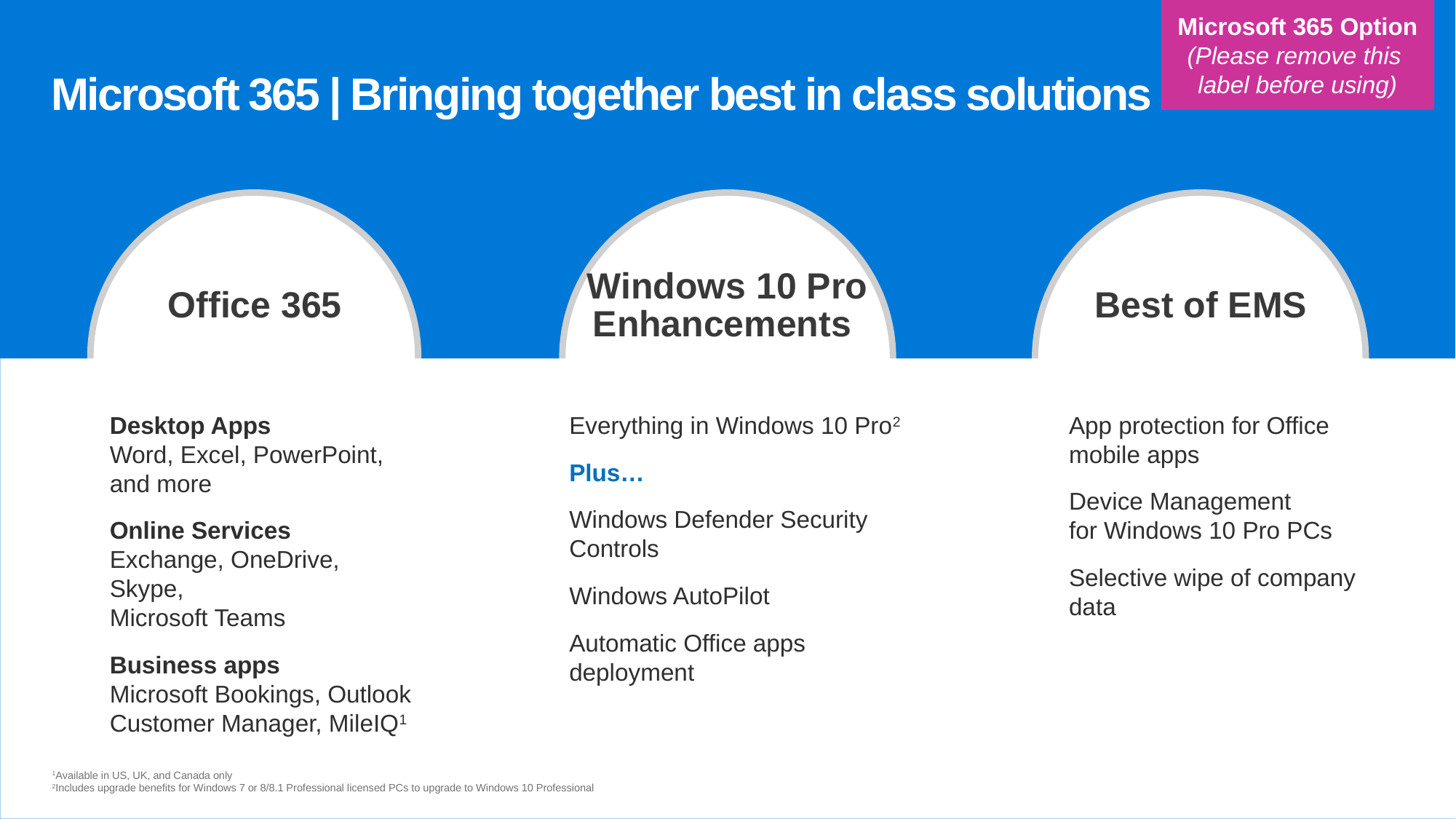

Microsoft 365 Option (Please remove this
label before using)
# Microsoft 365 | Bringing together best in class solutions
1
1
1
Windows 10 Pro Enhancements
Office 365
Best of EMS
1
Microsoft 365 Business
1
Desktop Apps
Word, Excel, PowerPoint, and more
Online Services
Exchange, OneDrive, Skype,
Microsoft Teams
Business apps
Microsoft Bookings, Outlook Customer Manager, MileIQ1
Everything in Windows 10 Pro2
Plus…
Windows Defender Security Controls
Windows AutoPilot
Automatic Office apps deployment
App protection for Office mobile apps
Device Management
for Windows 10 Pro PCs
Selective wipe of company data
1Available in US, UK, and Canada only
2Includes upgrade benefits for Windows 7 or 8/8.1 Professional licensed PCs to upgrade to Windows 10 Professional